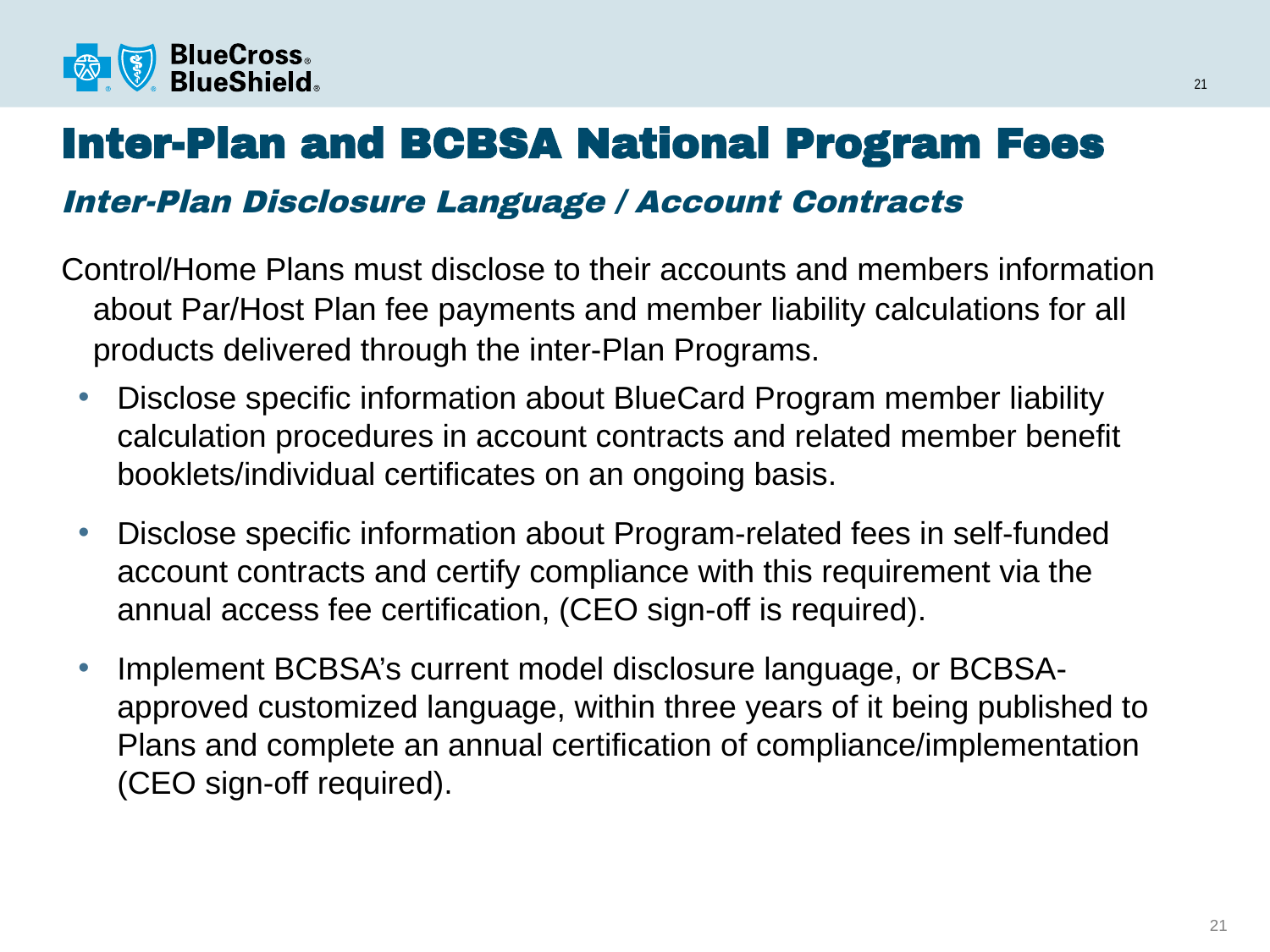

# Inter-Plan and BCBSA National Program Fees Inter-Plan Disclosure Language / Account Contracts
Control/Home Plans must disclose to their accounts and members information about Par/Host Plan fee payments and member liability calculations for all products delivered through the inter-Plan Programs.
Disclose specific information about BlueCard Program member liability calculation procedures in account contracts and related member benefit booklets/individual certificates on an ongoing basis.
Disclose specific information about Program-related fees in self-funded account contracts and certify compliance with this requirement via the annual access fee certification, (CEO sign-off is required).
Implement BCBSA’s current model disclosure language, or BCBSA-approved customized language, within three years of it being published to Plans and complete an annual certification of compliance/implementation (CEO sign-off required).
21